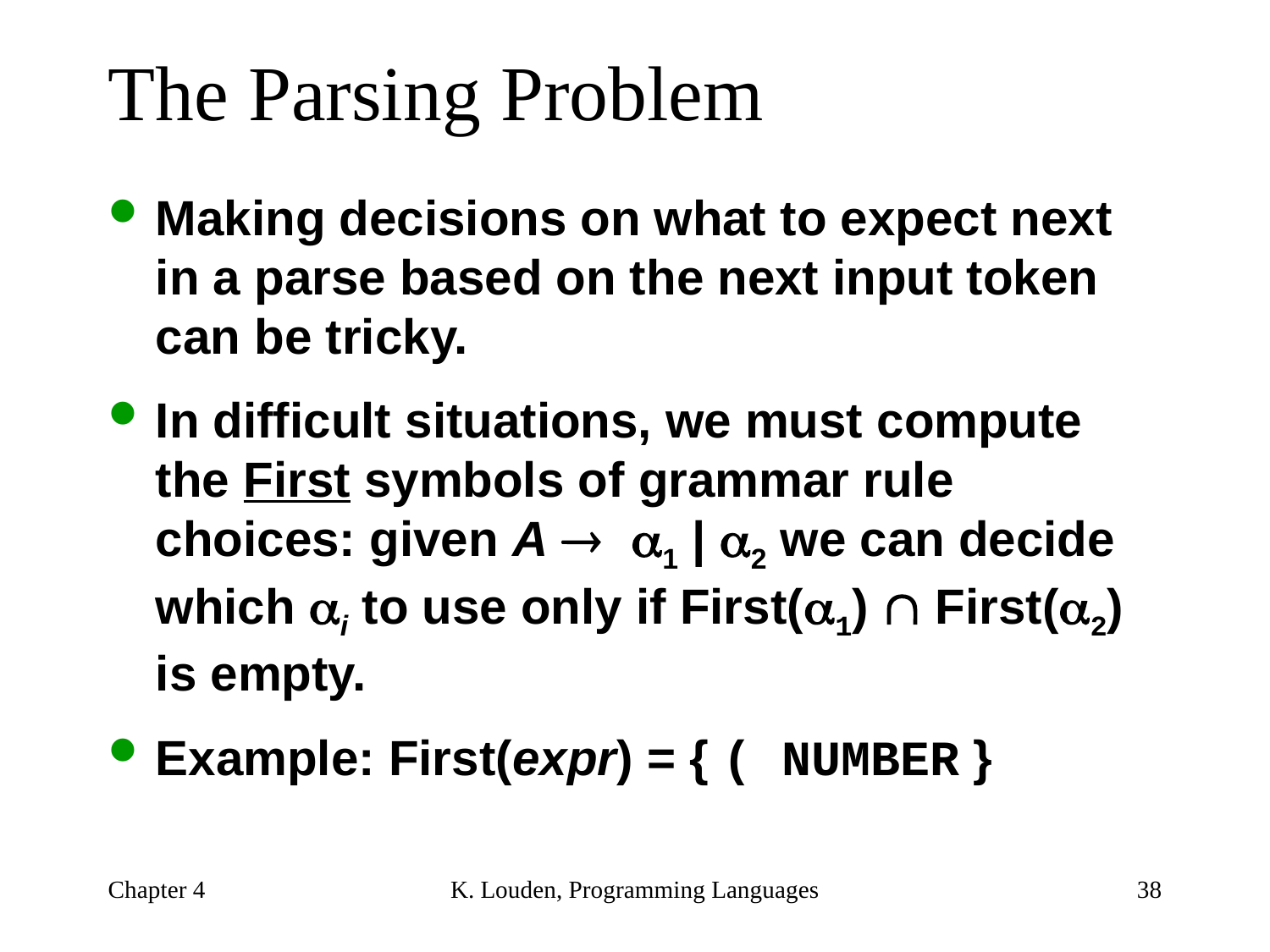

# The Parsing Problem
Making decisions on what to expect next in a parse based on the next input token can be tricky.
In difficult situations, we must compute the First symbols of grammar rule choices: given A → α1 | α2 we can decide which αi to use only if First(α1) ∩ First(α2) is empty.
Example: First(expr) = { ( NUMBER }
Chapter 4
K. Louden, Programming Languages
38